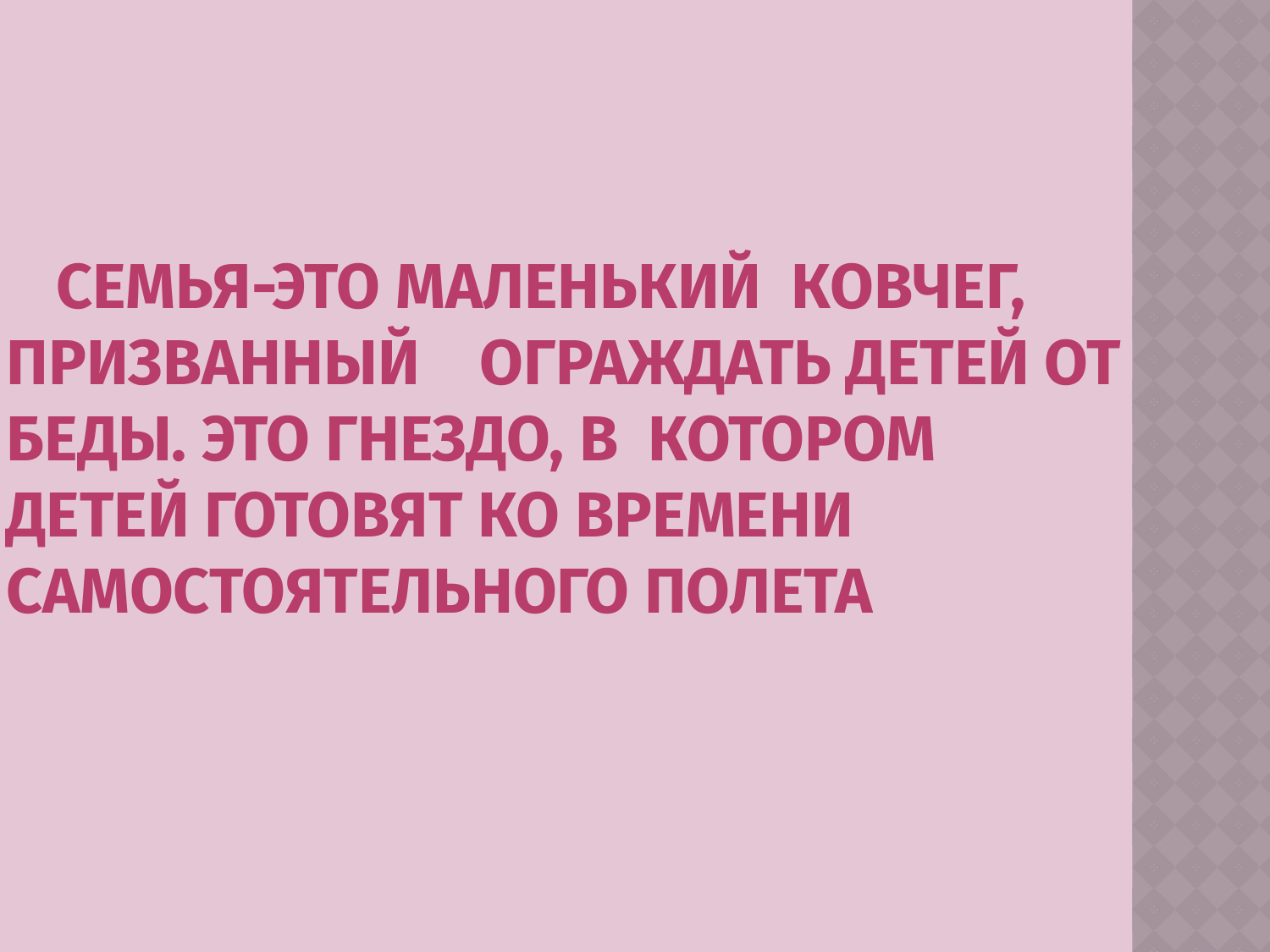

# Семья-это маленький  ковчег, призванный    ограждать детей от беды. Это гнездо, в  котором детей готовят ко времени самостоятельного полета